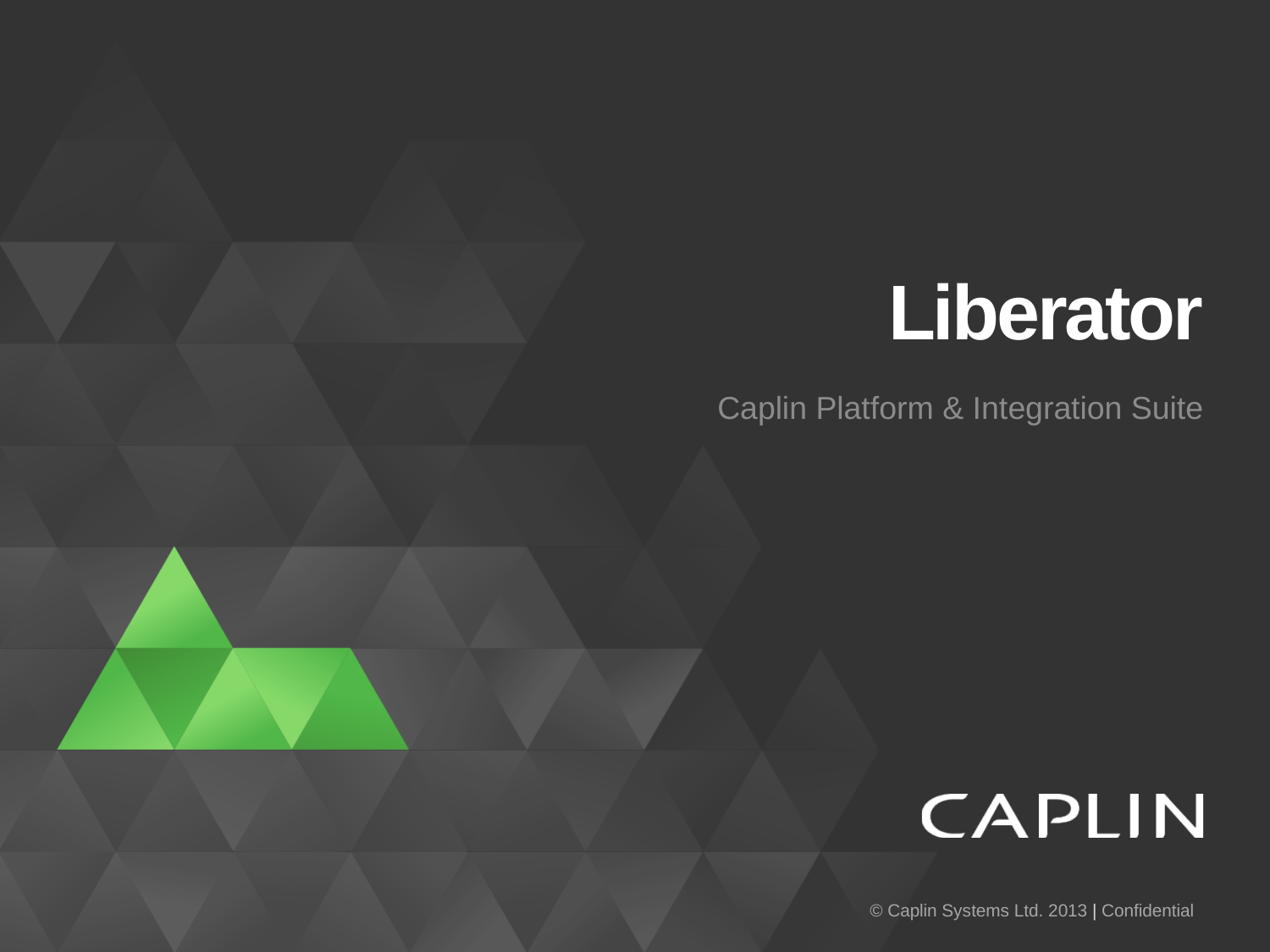

# Liberator
Caplin Platform & Integration Suite